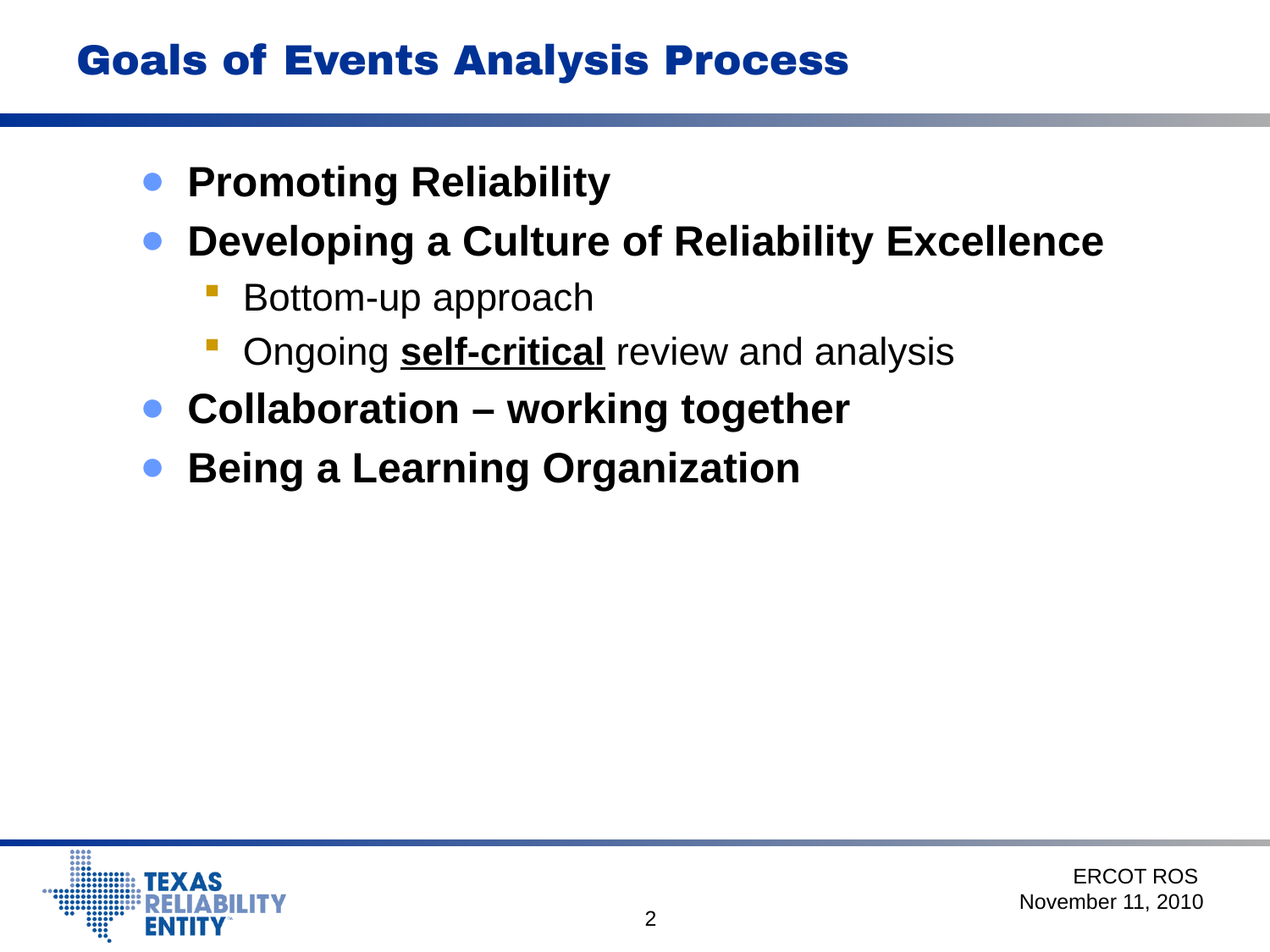

# Goals of Events Analysis Process
Promoting Reliability
Developing a Culture of Reliability Excellence
Bottom-up approach
Ongoing self-critical review and analysis
Collaboration – working together
Being a Learning Organization
ERCOT ROS
November 11, 2010